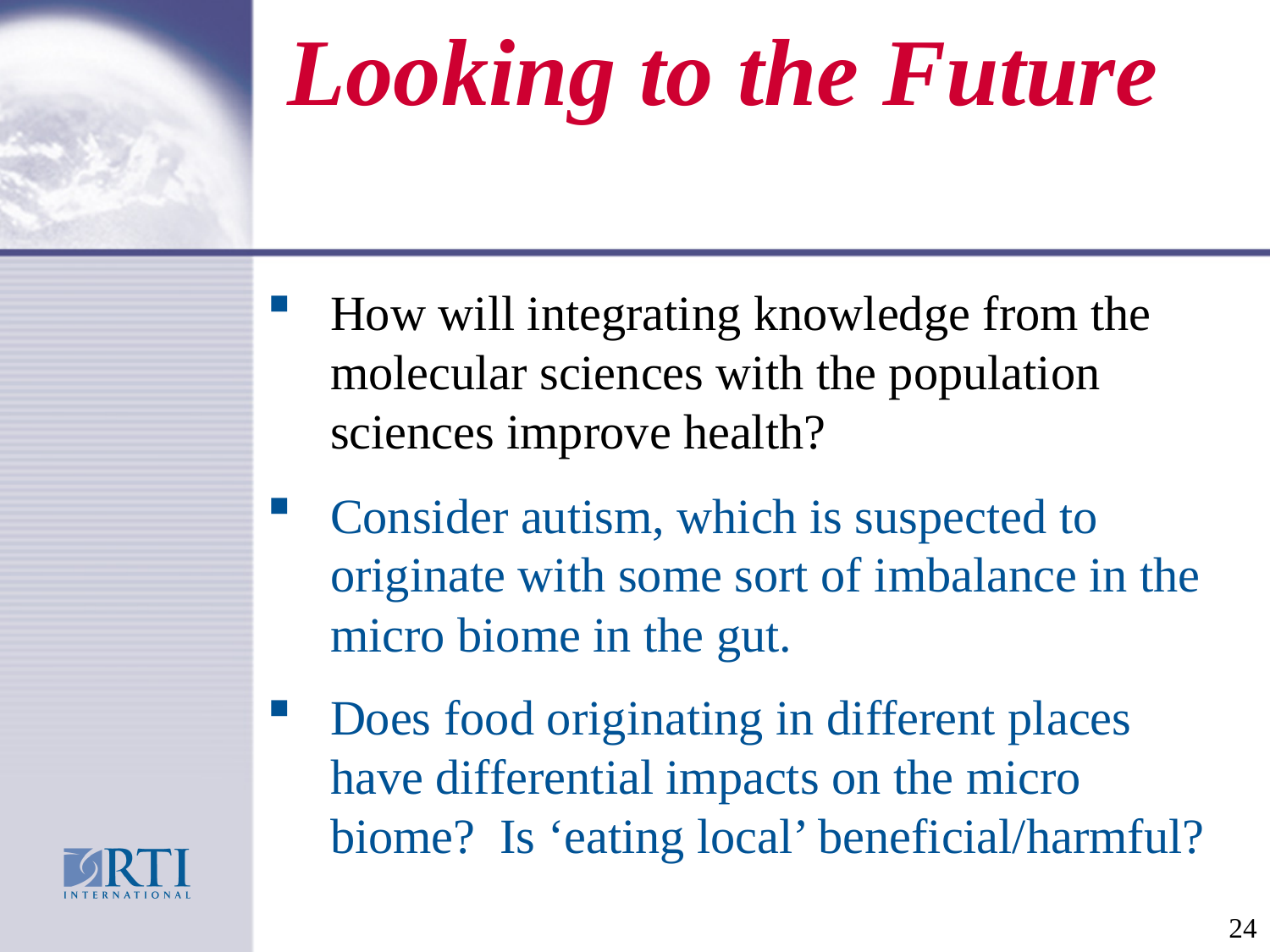

# Looking to the Future
How will integrating knowledge from the molecular sciences with the population sciences improve health?
Consider autism, which is suspected to originate with some sort of imbalance in the micro biome in the gut.
Does food originating in different places have differential impacts on the micro biome?  Is ‘eating local’ beneficial/harmful?
24